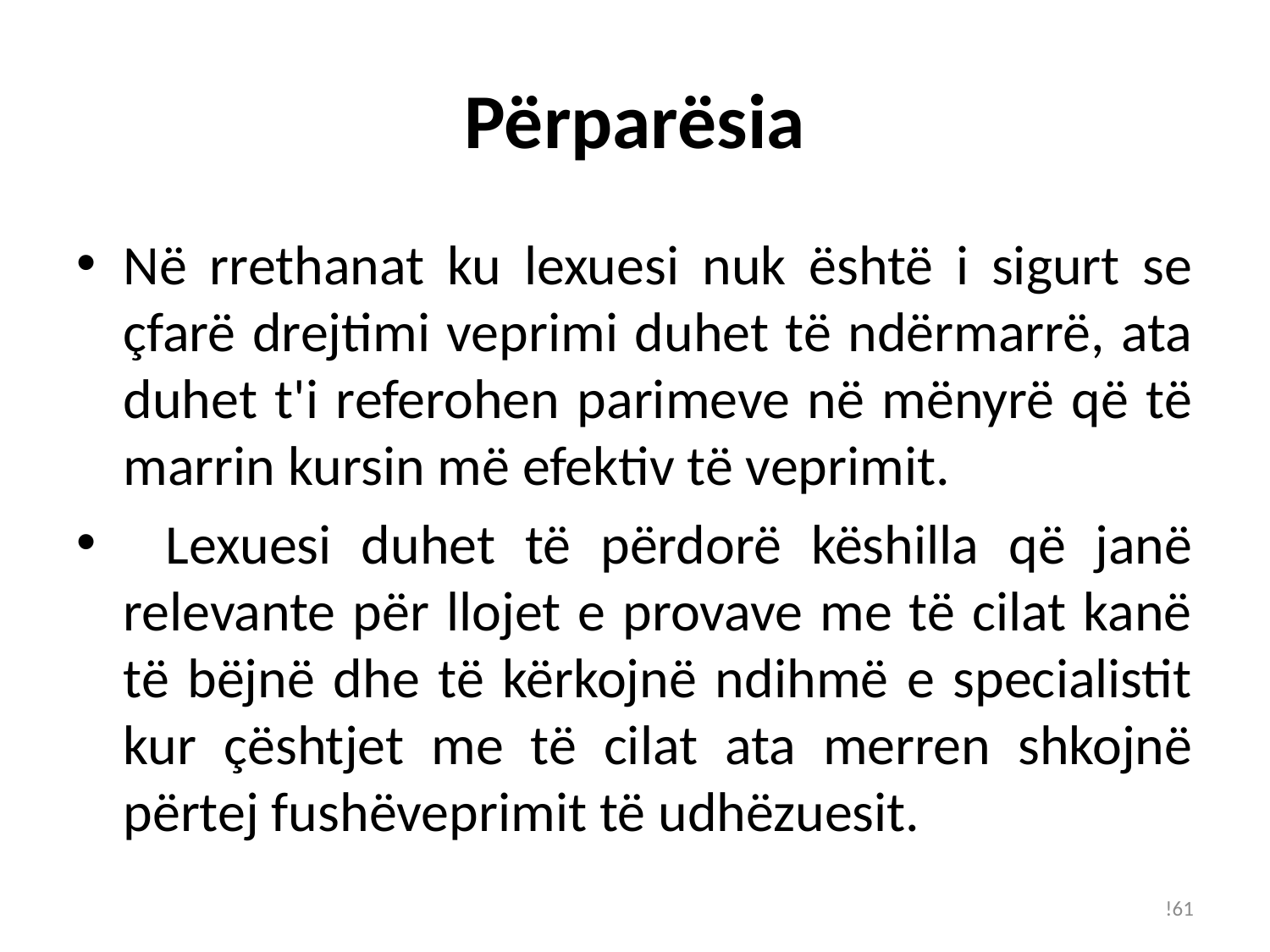

# Përparësia
Në rrethanat ku lexuesi nuk është i sigurt se çfarë drejtimi veprimi duhet të ndërmarrë, ata duhet t'i referohen parimeve në mënyrë që të marrin kursin më efektiv të veprimit.
  Lexuesi duhet të përdorë këshilla që janë relevante për llojet e provave me të cilat kanë të bëjnë dhe të kërkojnë ndihmë e specialistit kur çështjet me të cilat ata merren shkojnë përtej fushëveprimit të udhëzuesit.
!61